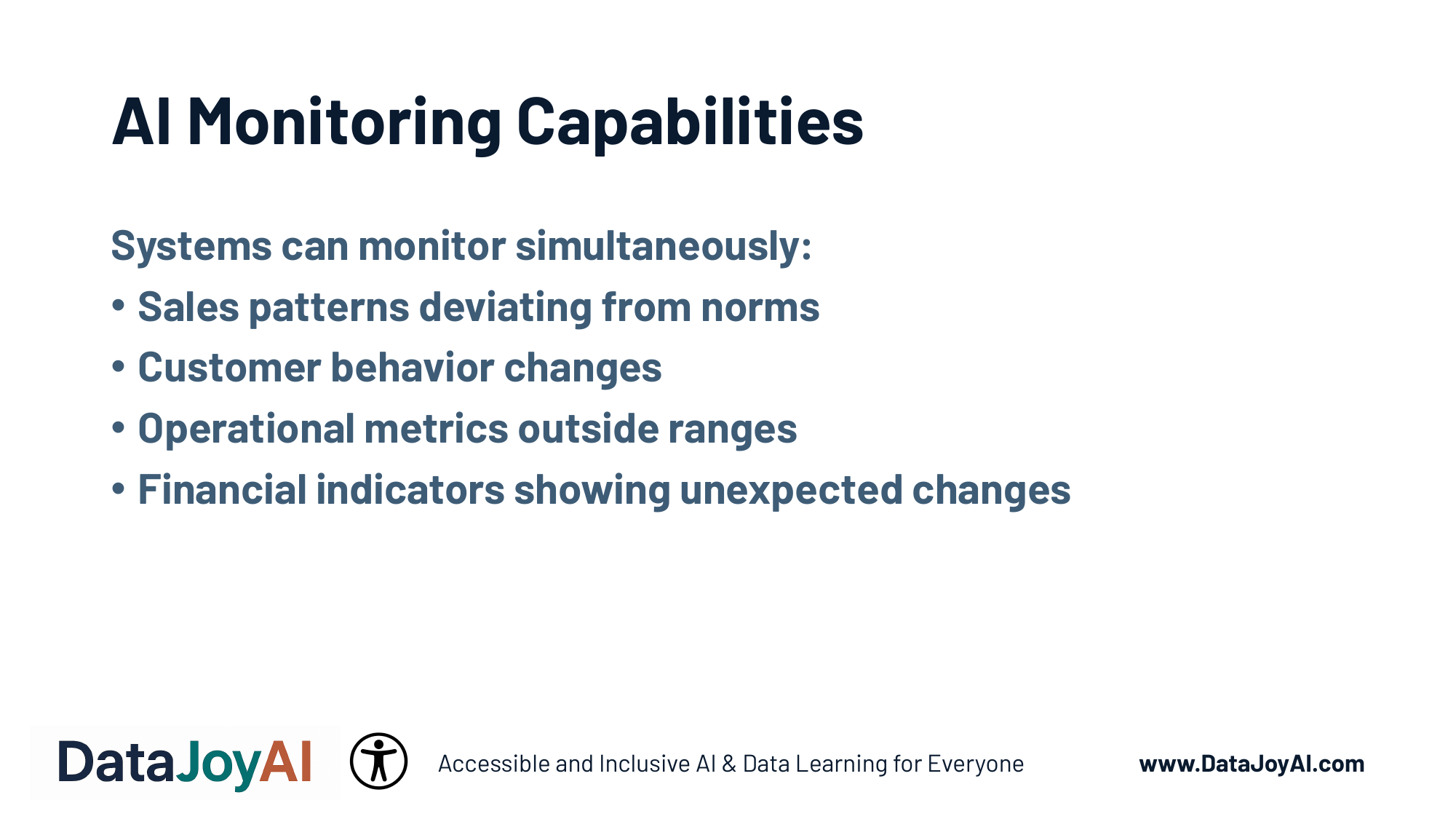

# AI Monitoring Capabilities
Systems can monitor simultaneously:
Sales patterns deviating from norms
Customer behavior changes
Operational metrics outside ranges
Financial indicators showing unexpected changes